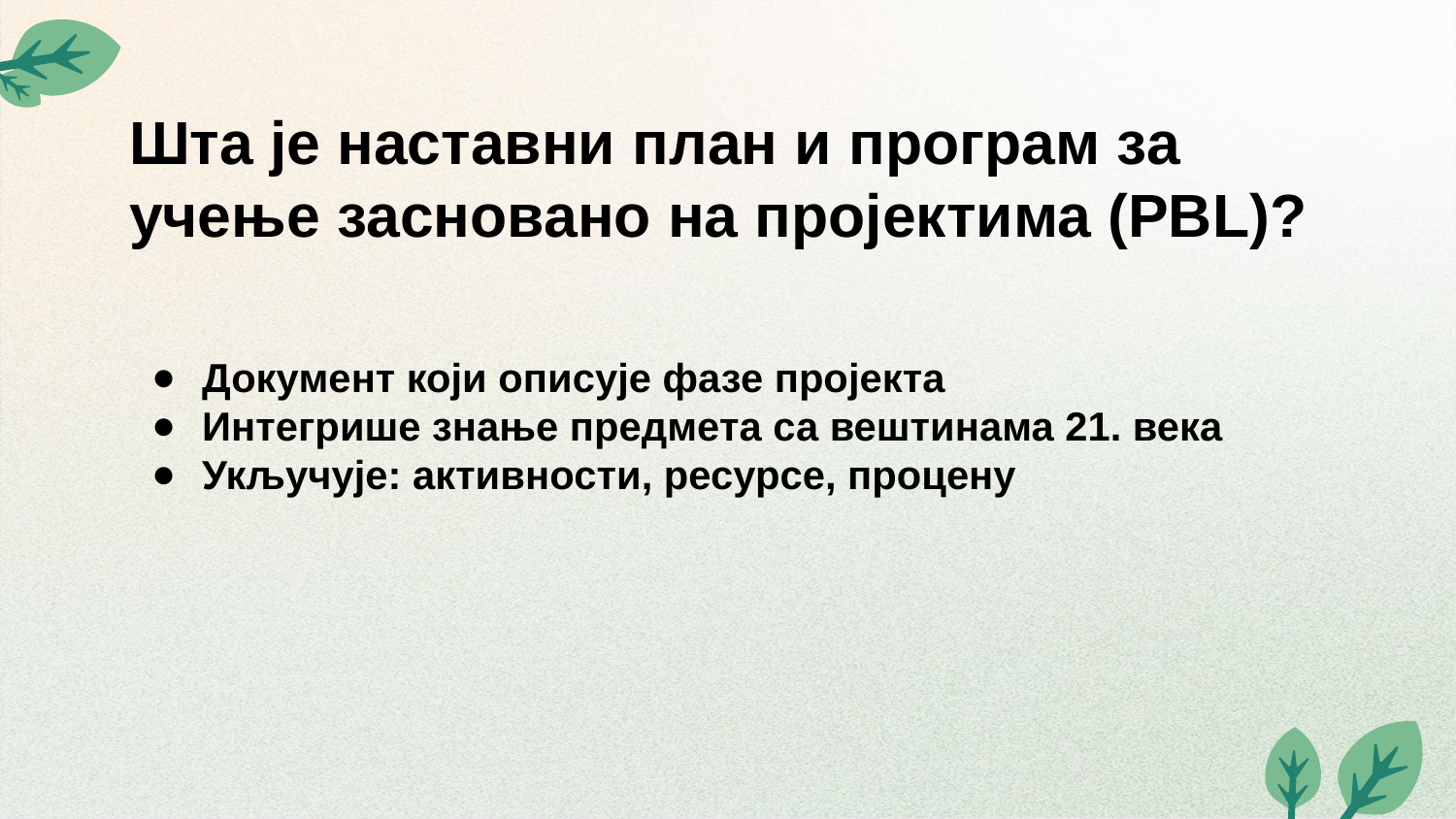

# Шта је наставни план и програм за учење засновано на пројектима (PBL)?
Документ који описује фазе пројекта
Интегрише знање предмета са вештинама 21. века
Укључује: активности, ресурсе, процену